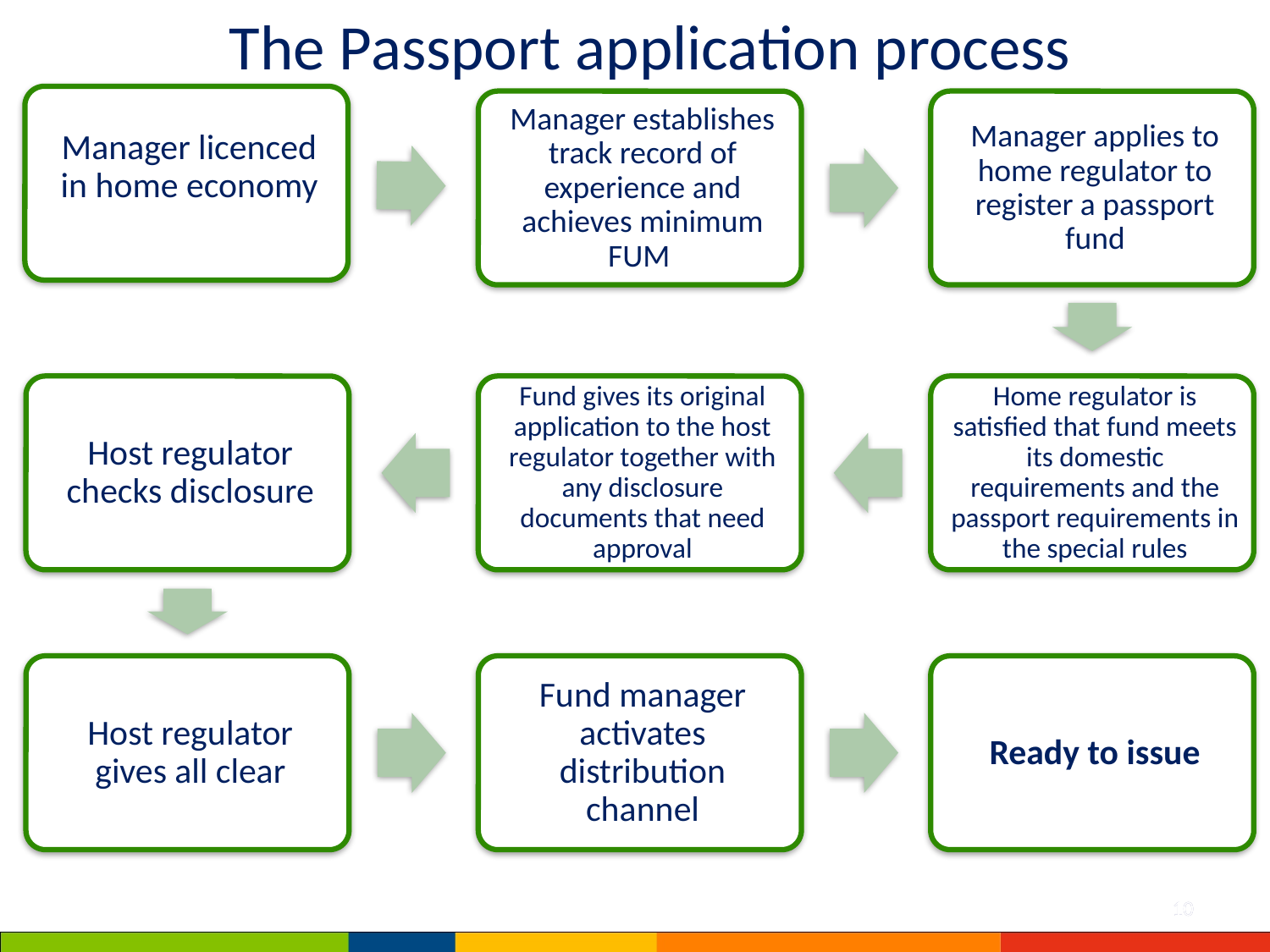

The Passport application process
Manager licenced in home economy

Manager establishes track record of experience and achieves minimum FUM

Manager applies to home regulator to register a passport fund

Home regulator is satisfied that fund meets its domestic requirements and the passport requirements in the special rules

Fund gives its original application to the host regulator together with any disclosure documents that need approval

Host regulator checks disclosure

Host regulator gives all clear

Fund manager activates distribution channel

Ready to issue
10
10